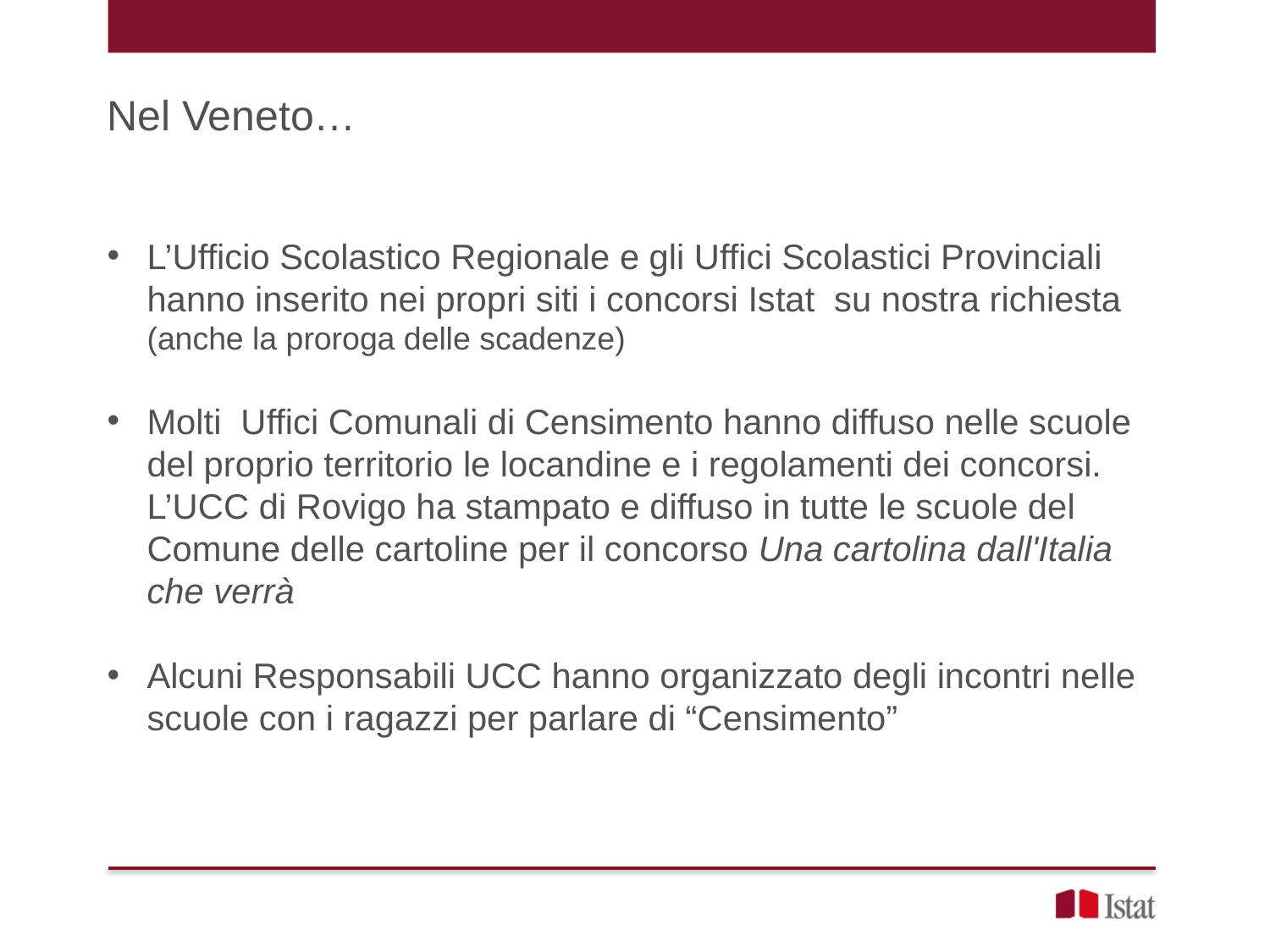

Nel Veneto…
L’Ufficio Scolastico Regionale e gli Uffici Scolastici Provinciali hanno inserito nei propri siti i concorsi Istat  su nostra richiesta (anche la proroga delle scadenze)

Molti  Uffici Comunali di Censimento hanno diffuso nelle scuole del proprio territorio le locandine e i regolamenti dei concorsi. L’UCC di Rovigo ha stampato e diffuso in tutte le scuole del Comune delle cartoline per il concorso Una cartolina dall'Italia che verrà

Alcuni Responsabili UCC hanno organizzato degli incontri nelle scuole con i ragazzi per parlare di “Censimento”